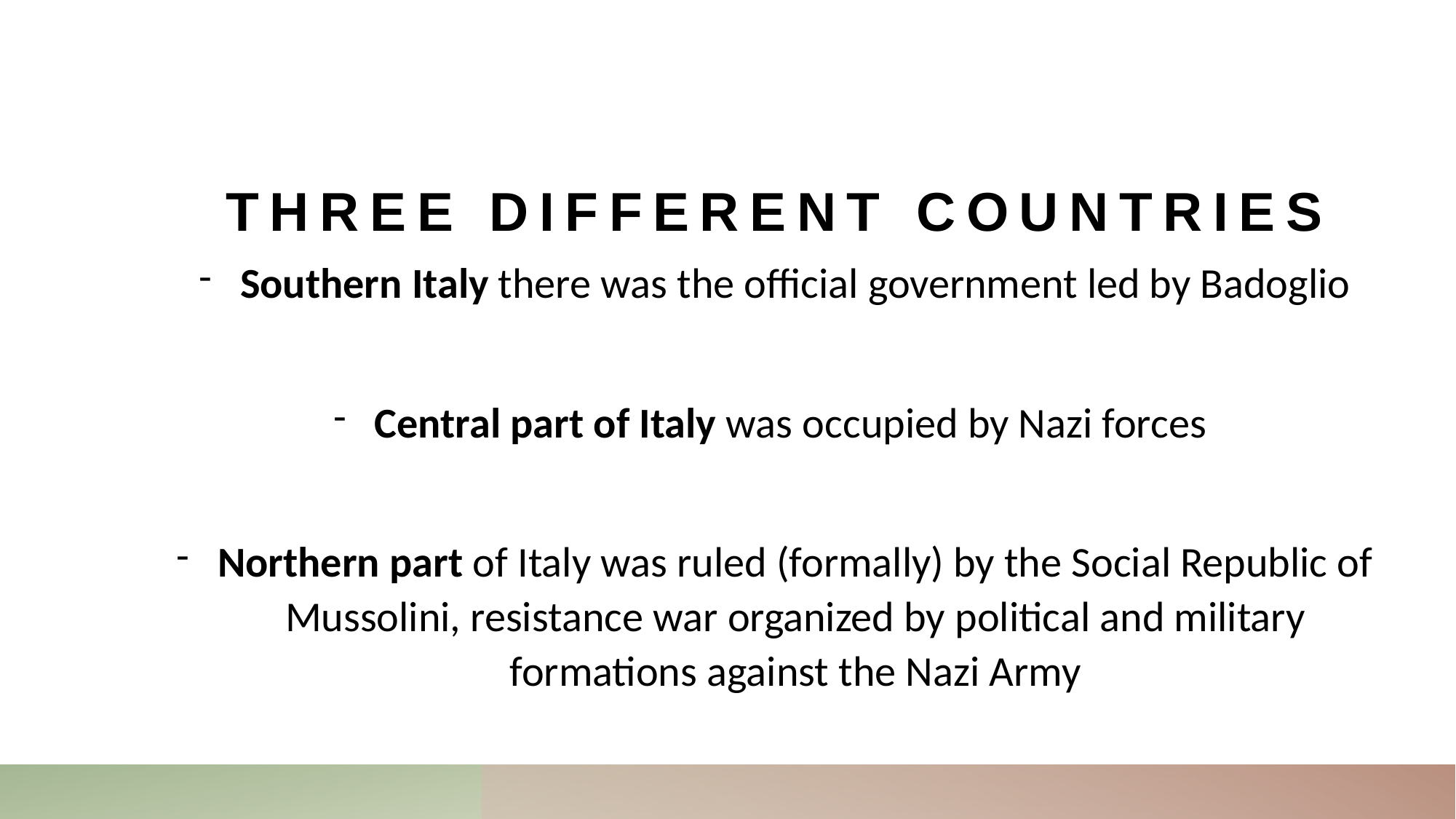

# THREE DIFFErent COUNTRIES
Southern Italy there was the official government led by Badoglio

Central part of Italy was occupied by Nazi forces

Northern part of Italy was ruled (formally) by the Social Republic of Mussolini, resistance war organized by political and military formations against the Nazi Army